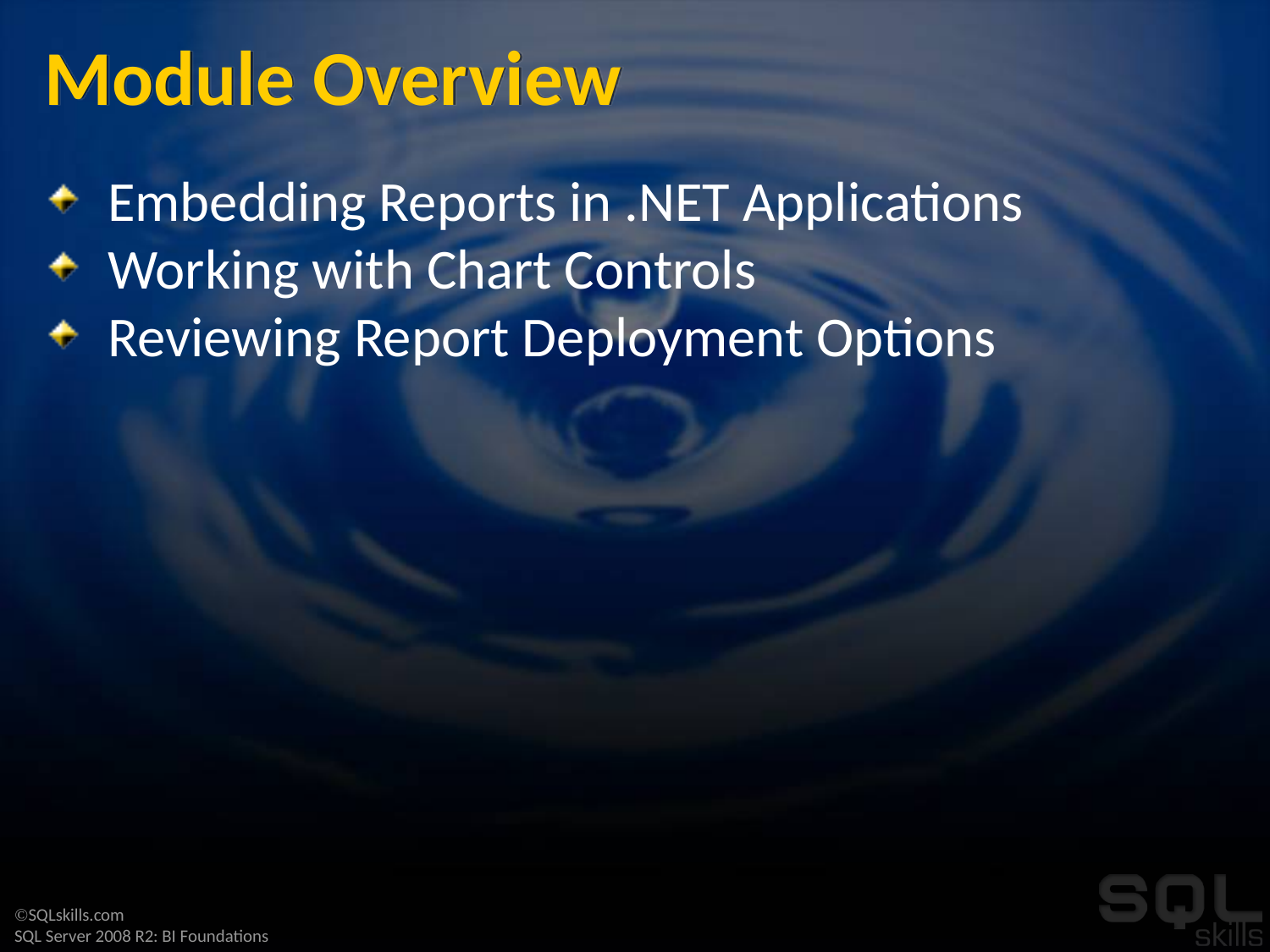

# Module Overview
Embedding Reports in .NET Applications
Working with Chart Controls
Reviewing Report Deployment Options